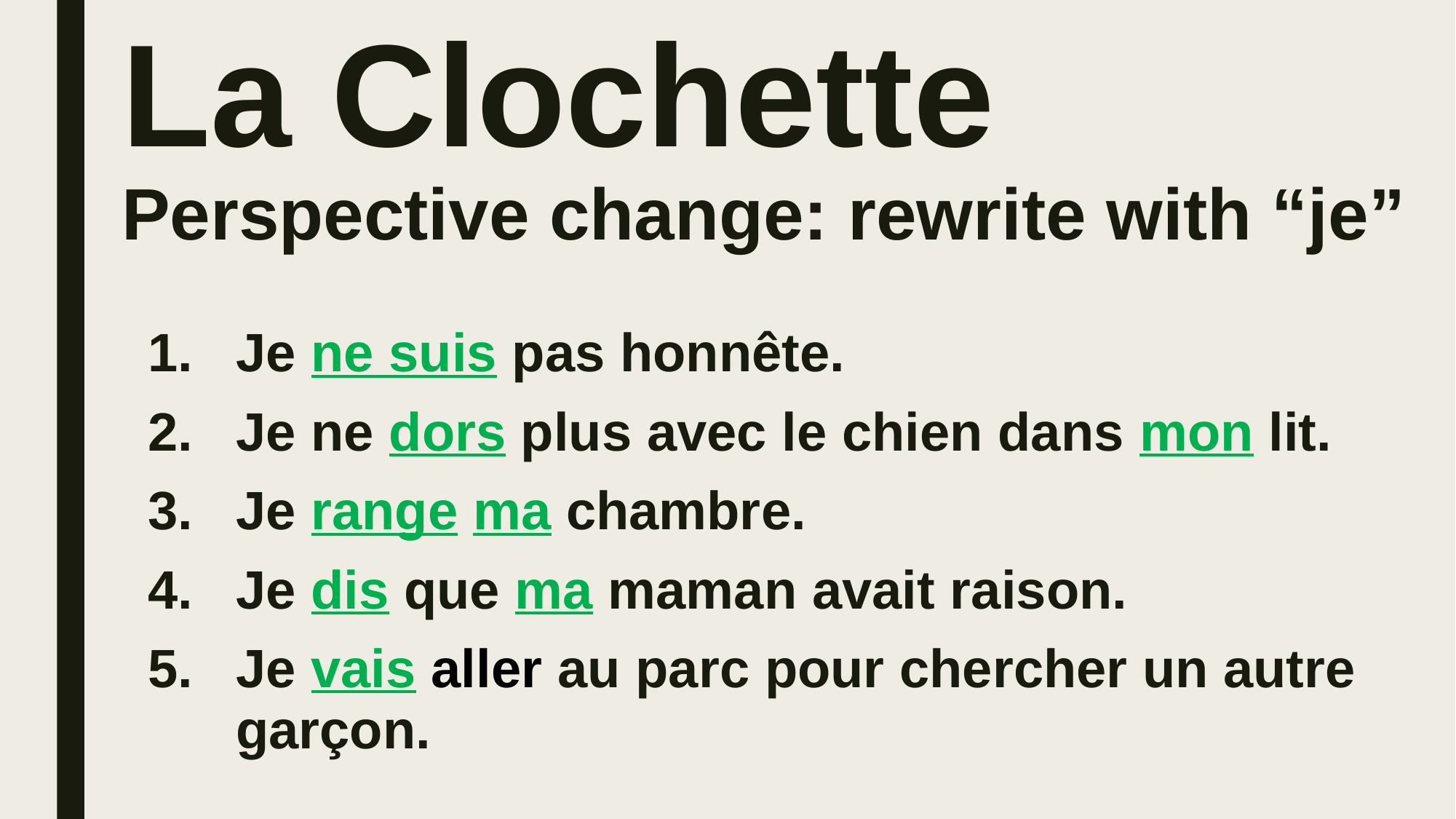

# La Clochette Perspective change: rewrite with “je”
Je ne suis pas honnête.
Je ne dors plus avec le chien dans mon lit.
Je range ma chambre.
Je dis que ma maman avait raison.
Je vais aller au parc pour chercher un autre garçon.